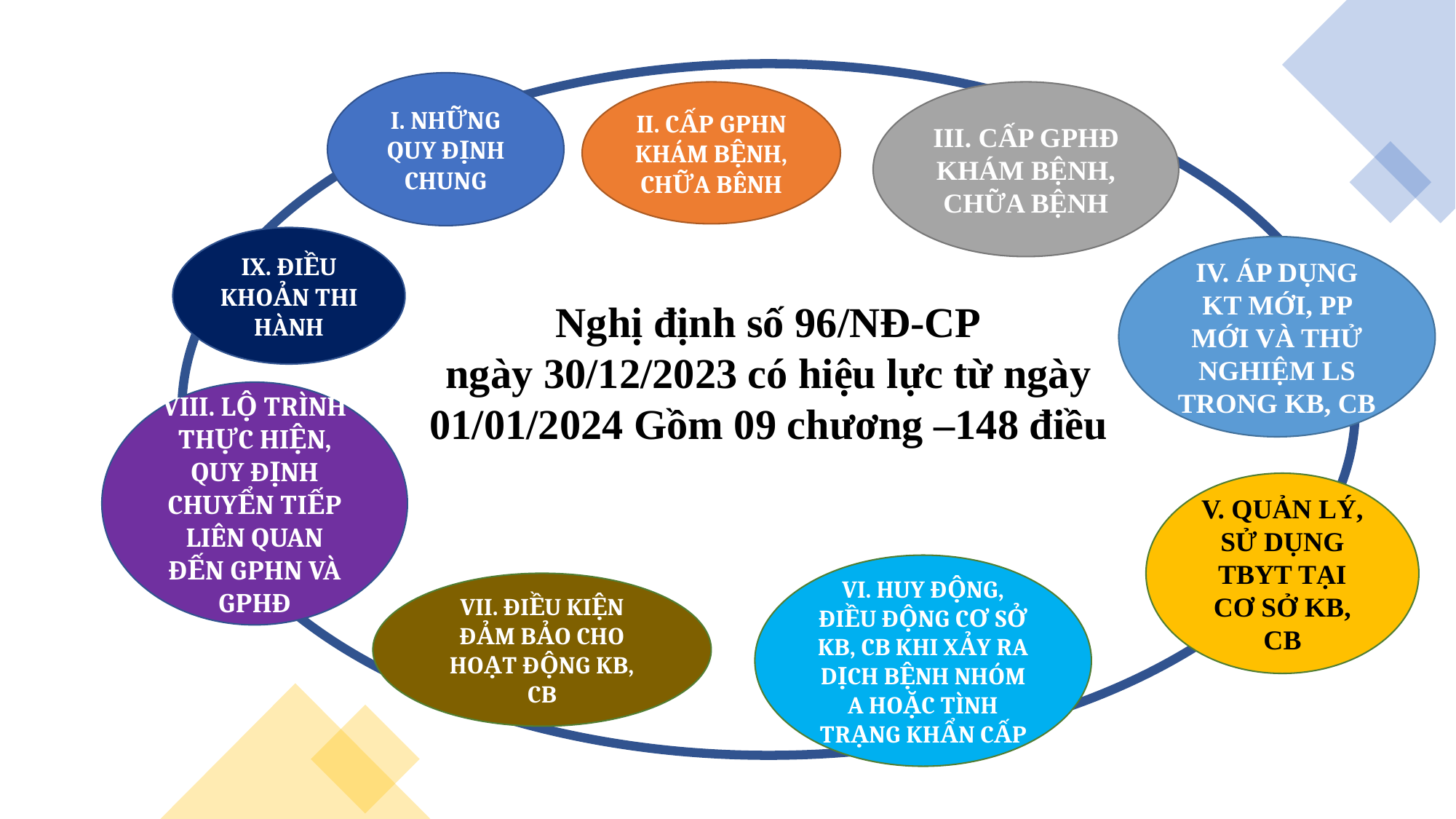

Nghị định số 96/NĐ-CP
ngày 30/12/2023 có hiệu lực từ ngày 01/01/2024 Gồm 09 chương –148 điều

I. NHỮNG QUY ĐỊNH CHUNG
II. CẤP GPHN KHÁM BỆNH, CHỮA BÊNH
III. CẤP GPHĐ KHÁM BỆNH, CHỮA BỆNH
IX. ĐIỀU KHOẢN THI HÀNH
IV. ÁP DỤNG KT MỚI, PP MỚI VÀ THỬ NGHIỆM LS TRONG KB, CB
VIII. LỘ TRÌNH THỰC HIỆN, QUY ĐỊNH CHUYỂN TIẾP LIÊN QUAN ĐẾN GPHN VÀ GPHĐ
V. QUẢN LÝ, SỬ DỤNG TBYT TẠI CƠ SỞ KB, CB
VI. HUY ĐỘNG, ĐIỀU ĐỘNG CƠ SỞ KB, CB KHI XẢY RA DỊCH BỆNH NHÓM A HOẶC TÌNH TRẠNG KHẨN CẤP
VII. ĐIỀU KIỆN ĐẢM BẢO CHO HOẠT ĐỘNG KB, CB